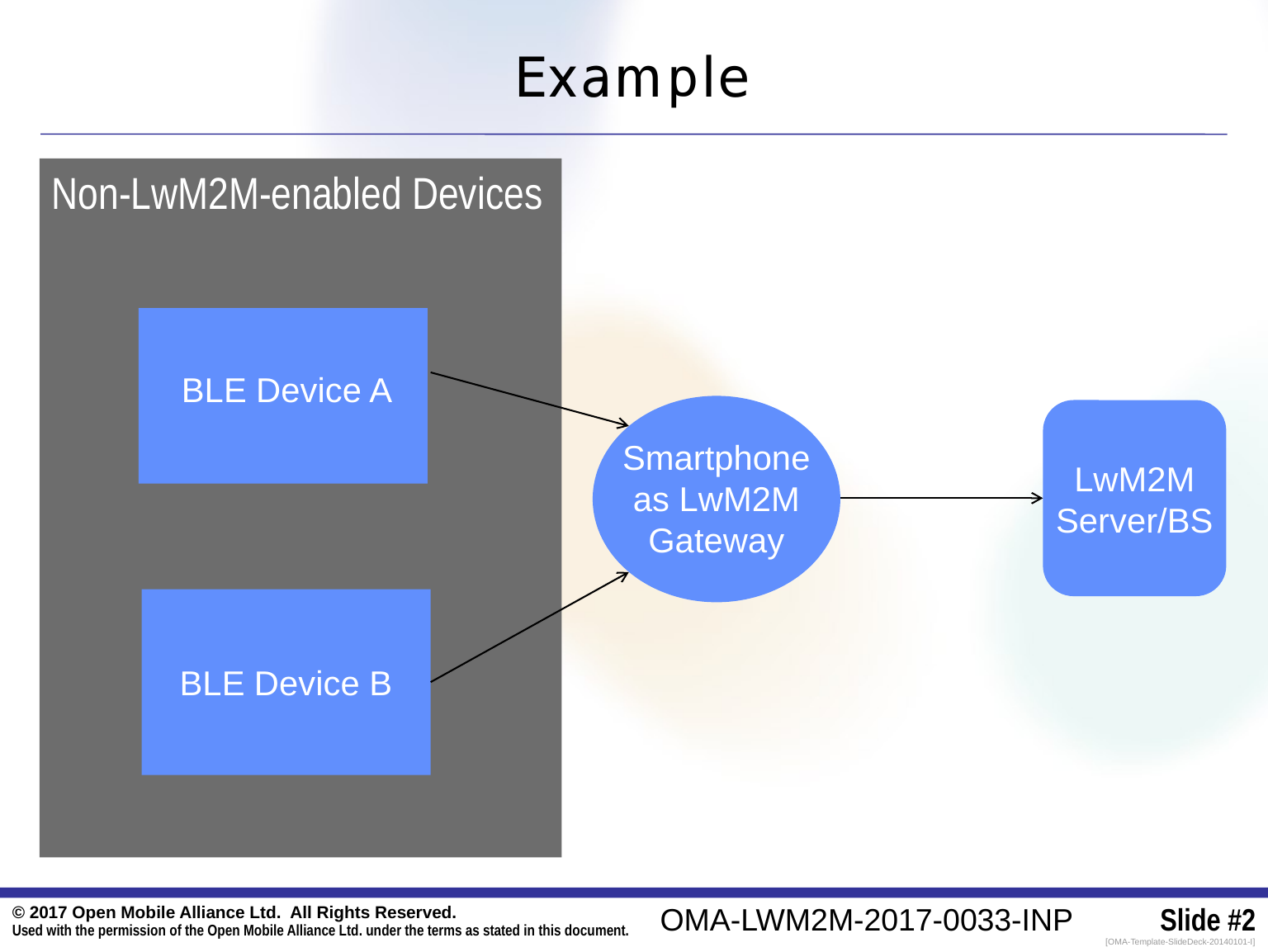

Example
Non-LwM2M-enabled Devices

BLE Device A

Smartphone
as LwM2M
Gateway
LwM2M
Server/BS

BLE Device B